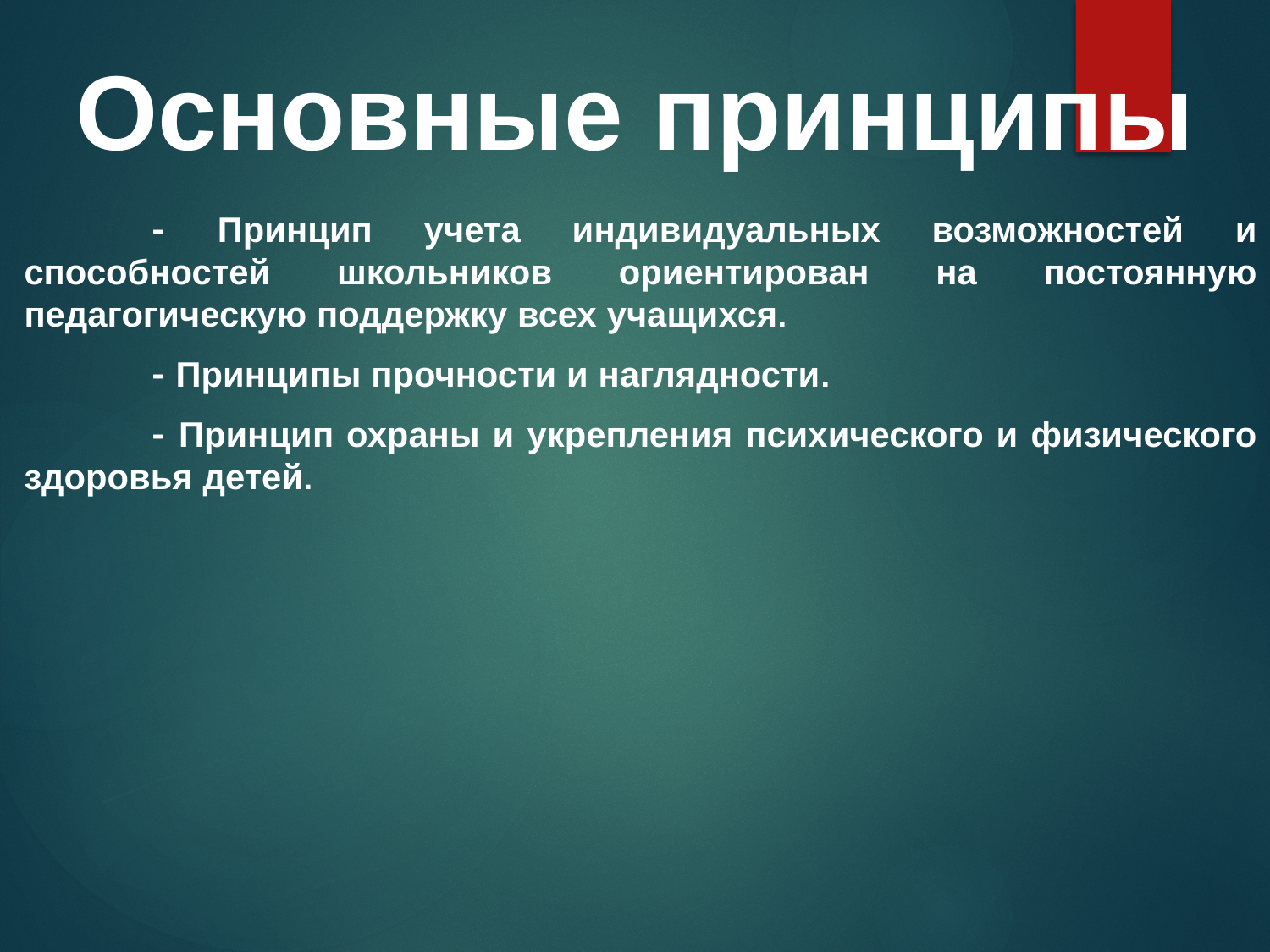

# Основные принципы
	- Принцип учета индивидуальных возможностей и способностей школьников ориентирован на постоянную педагогическую поддержку всех учащихся.
	- Принципы прочности и наглядности.
	- Принцип охраны и укрепления психического и физического здоровья детей.